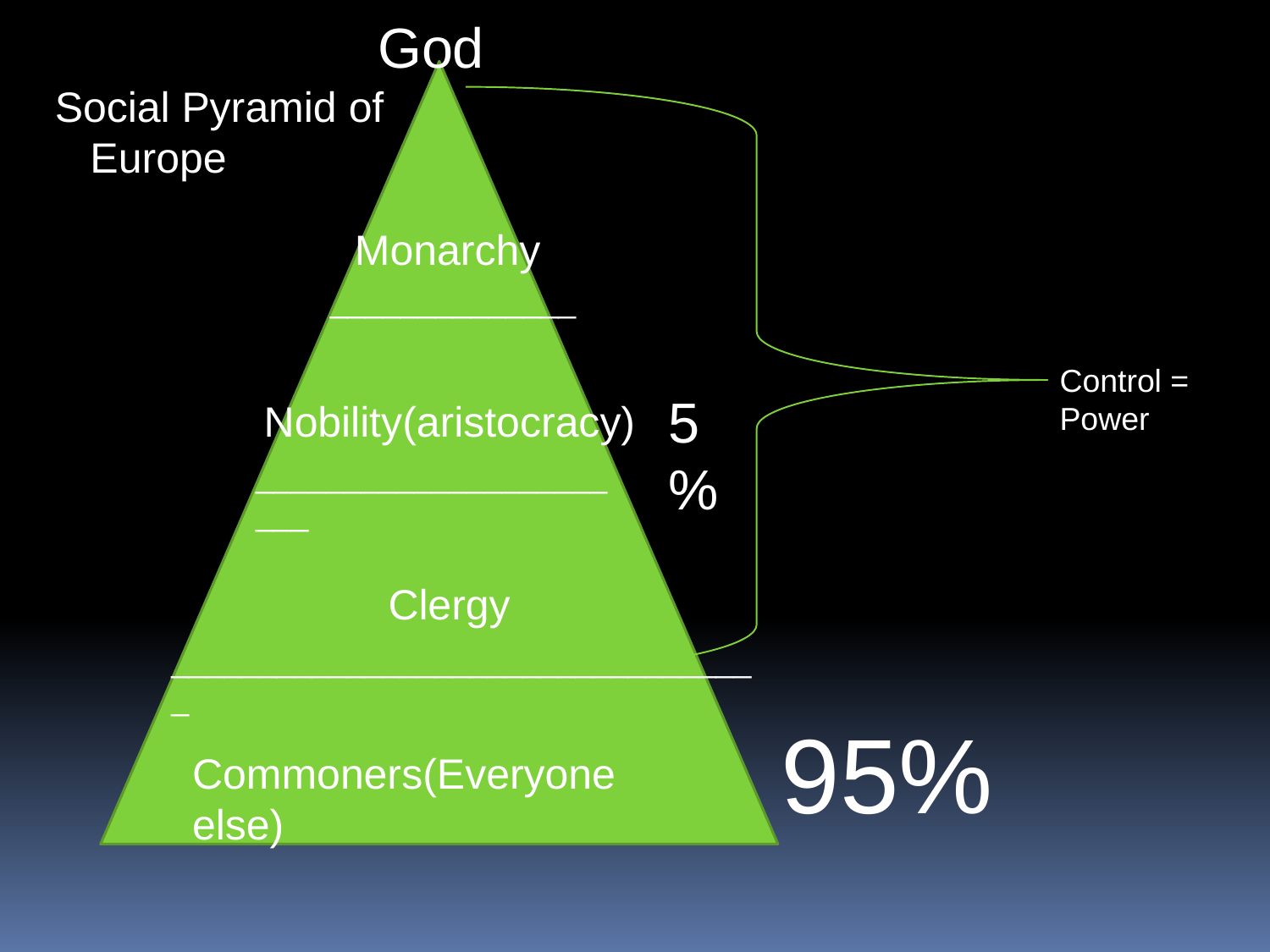

God

Social Pyramid of       Europe

Monarchy
______________
Control = Power
5%
Nobility(aristocracy)
_______________________
Clergy
__________________________________
95%
Commoners(Everyone else)